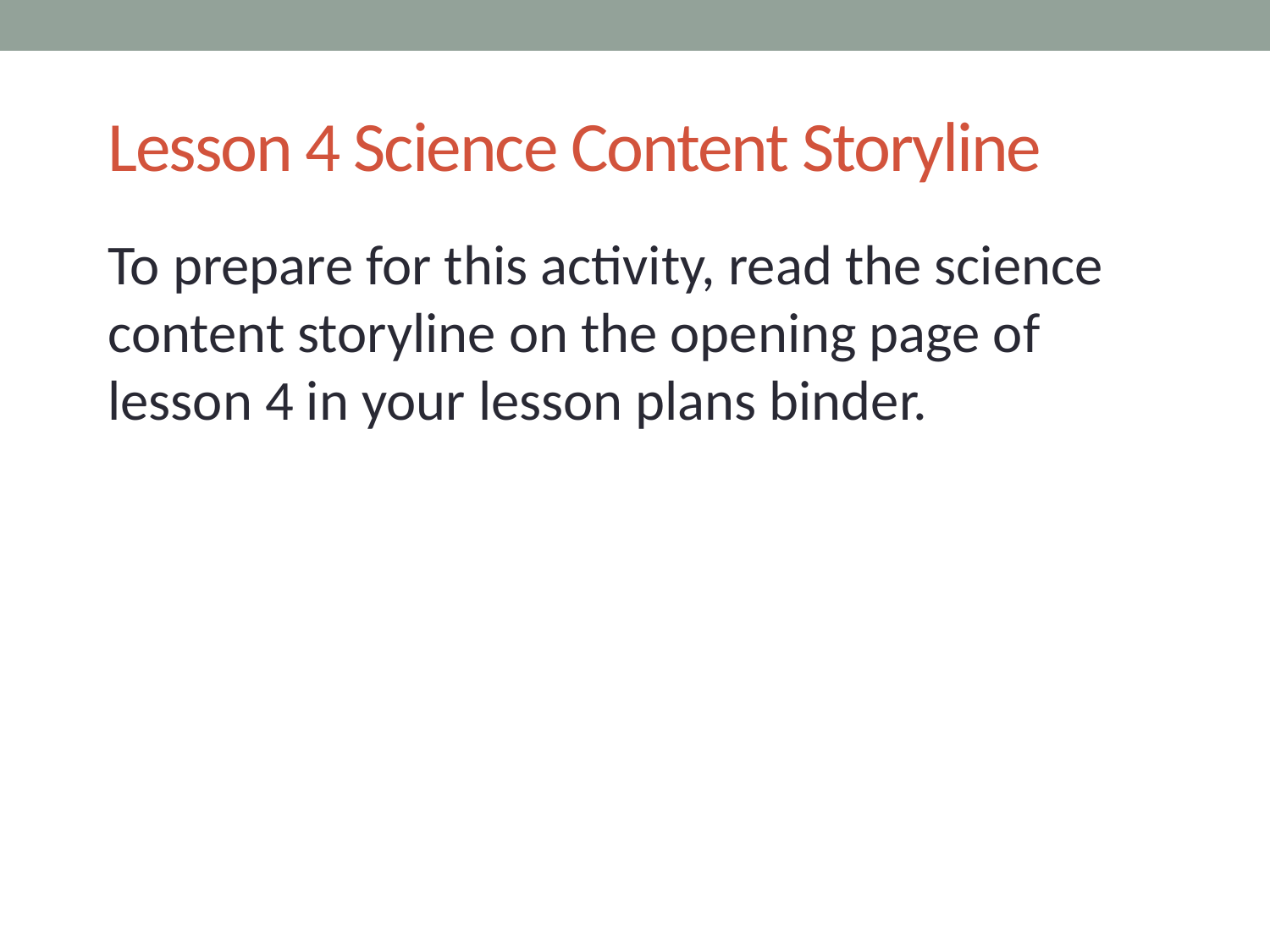

# Lesson 4 Science Content Storyline
To prepare for this activity, read the science content storyline on the opening page of lesson 4 in your lesson plans binder.